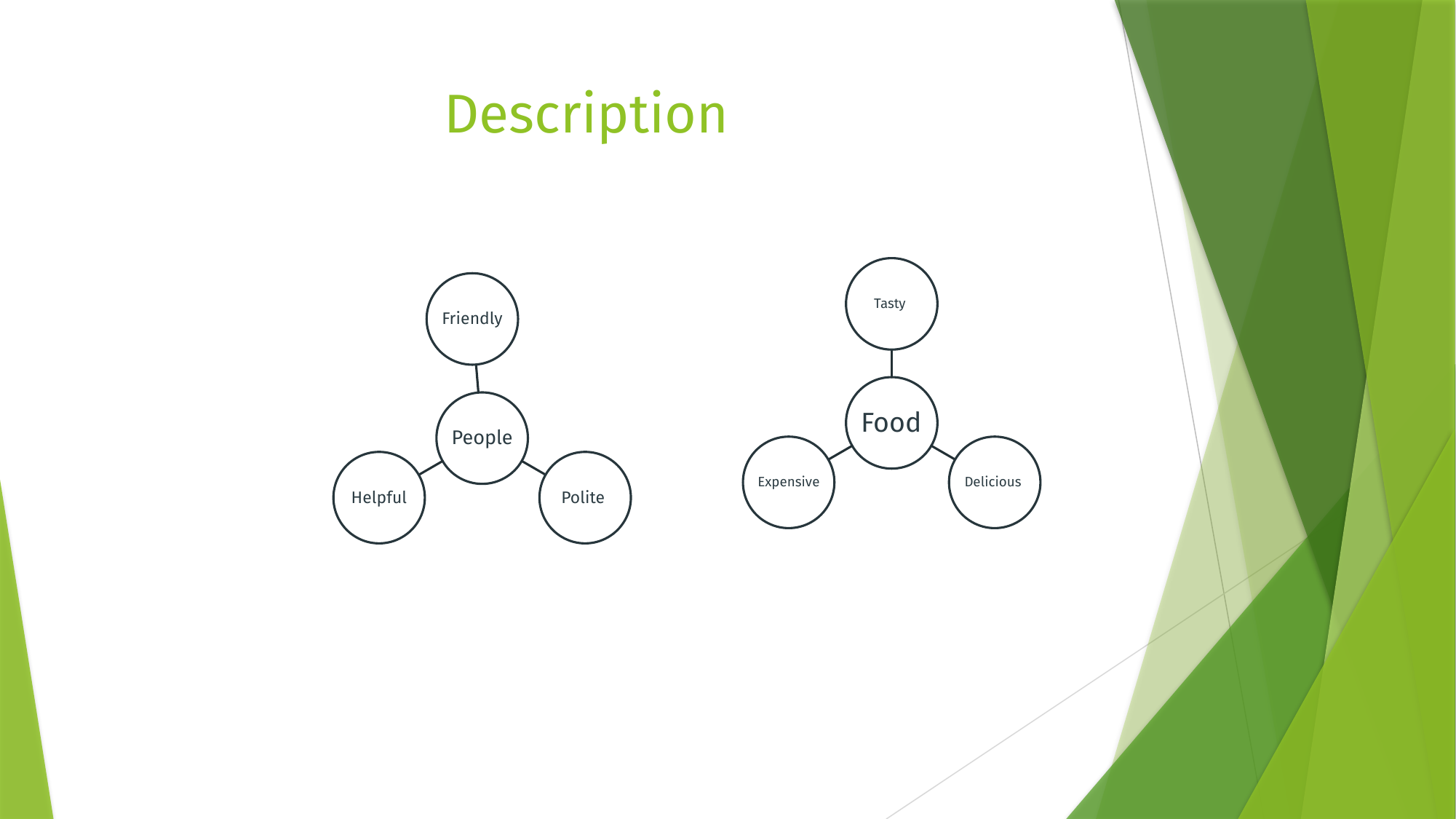

# Description
Food

Tasty

Delicious

Expensive
People

Friendly

Polite

Helpful